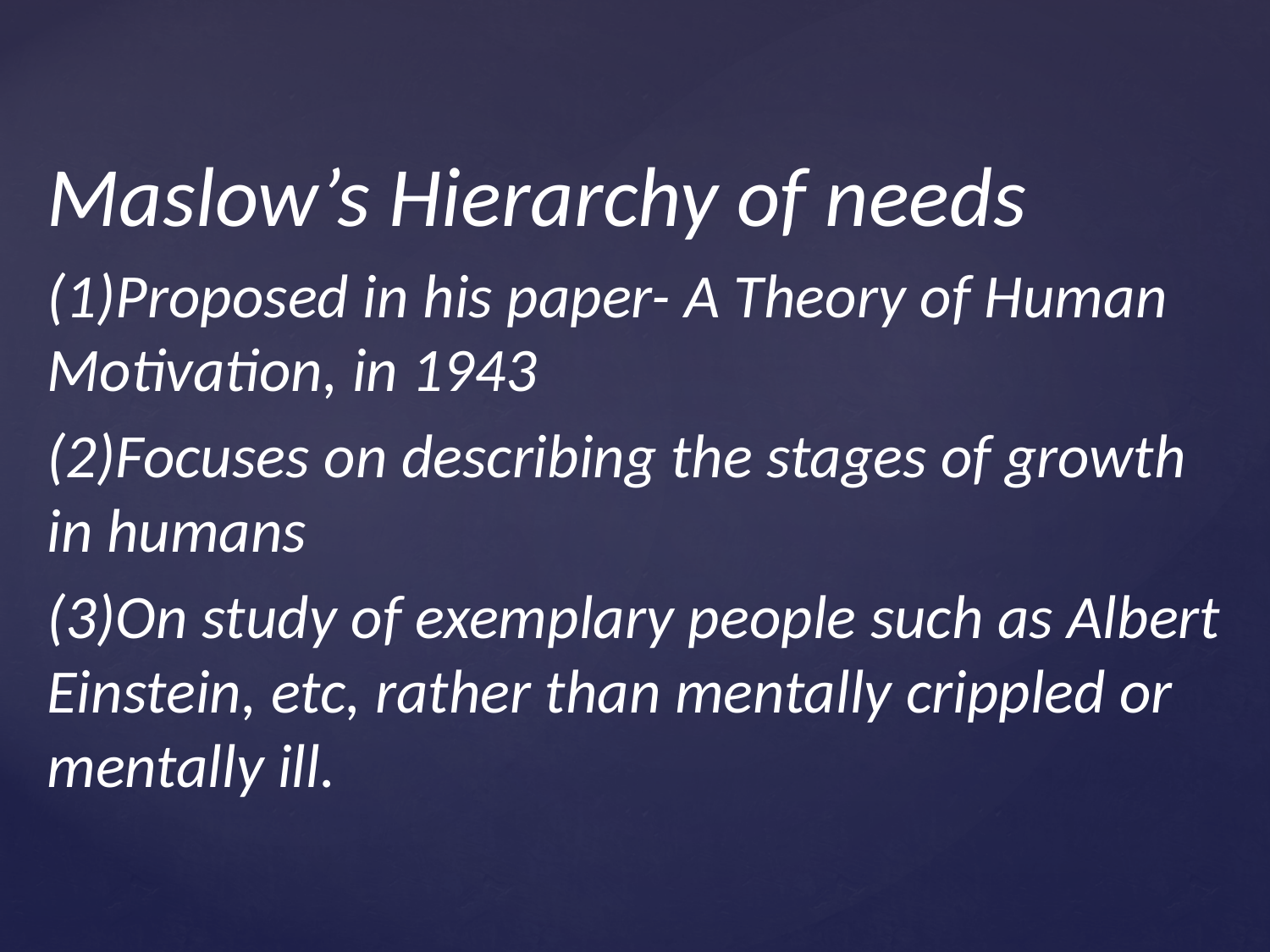

Maslow’s Hierarchy of needs
(1)Proposed in his paper- A Theory of Human Motivation, in 1943
(2)Focuses on describing the stages of growth in humans
(3)On study of exemplary people such as Albert Einstein, etc, rather than mentally crippled or mentally ill.